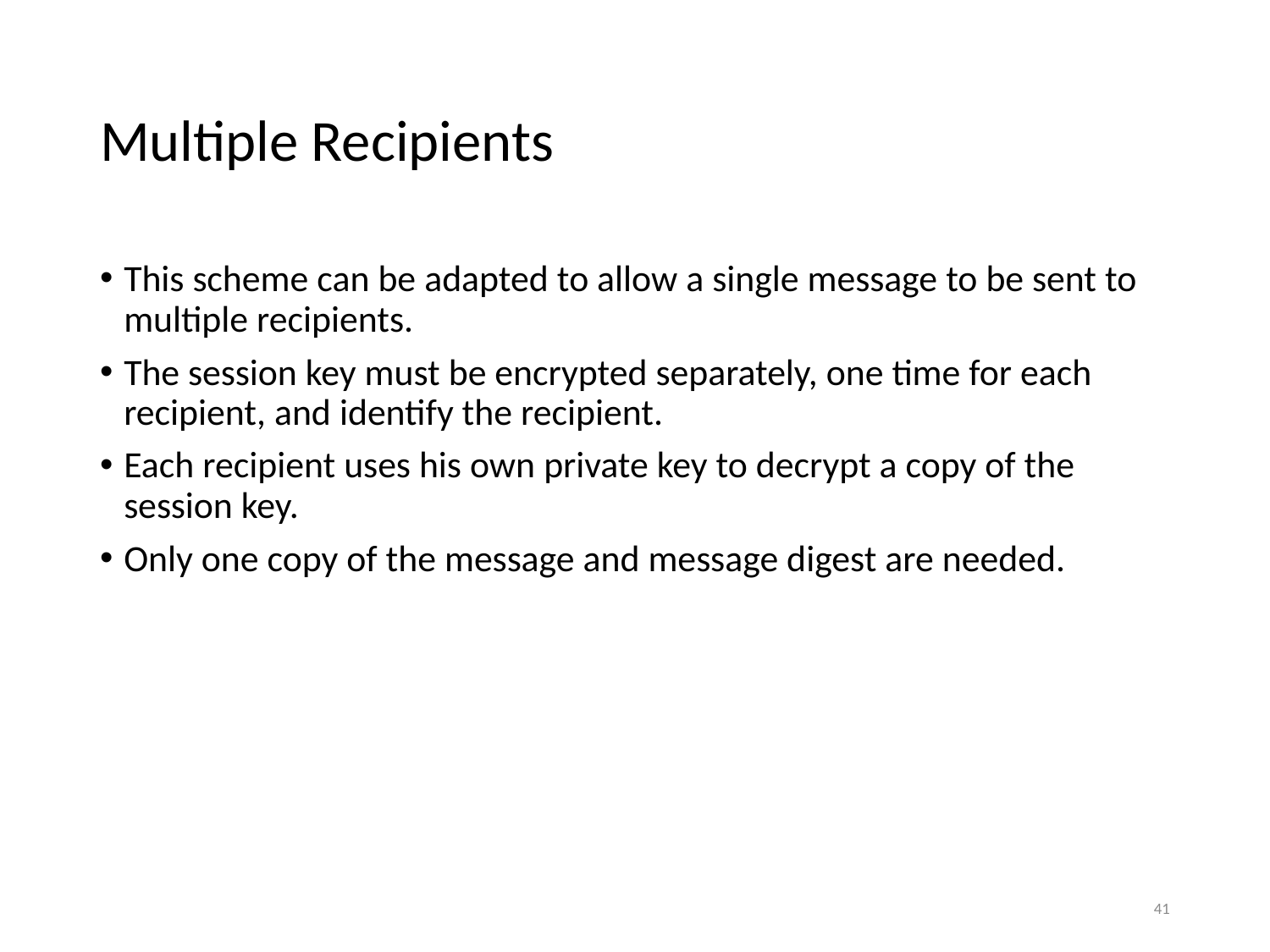

# Multiple Recipients
This scheme can be adapted to allow a single message to be sent to multiple recipients.
The session key must be encrypted separately, one time for each recipient, and identify the recipient.
Each recipient uses his own private key to decrypt a copy of the session key.
Only one copy of the message and message digest are needed.
41